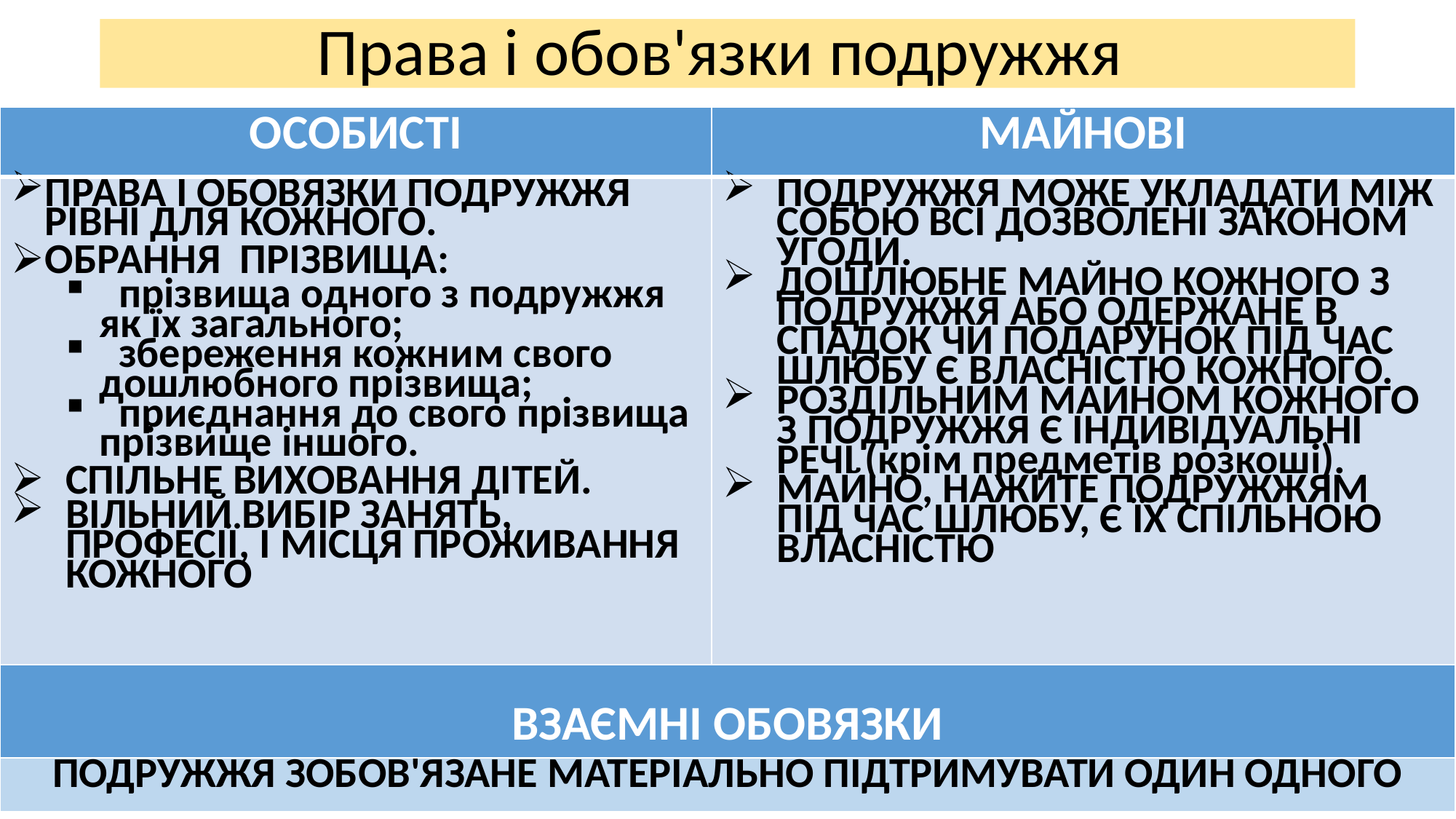

# Права і обов'язки подружжя
| ОСОБИСТІ | МАЙНОВІ |
| --- | --- |
| ПРАВА І ОБОВЯЗКИ ПОДРУЖЖЯ РІВНІ ДЛЯ КОЖНОГО. ОБРАННЯ ПРІЗВИЩА: прізвища одного з подружжя як їх загального; збереження кожним свого дошлюбного прізвища; приєднання до свого прізвища прізвище іншого. СПІЛЬНЕ ВИХОВАННЯ ДІТЕЙ. ВІЛЬНИЙ ВИБІР ЗАНЯТЬ, ПРОФЕСІЇ, І МІСЦЯ ПРОЖИВАННЯ КОЖНОГО | ПОДРУЖЖЯ МОЖЕ УКЛАДАТИ МІЖ СОБОЮ ВСІ ДОЗВОЛЕНІ ЗАКОНОМ УГОДИ. ДОШЛЮБНЕ МАЙНО КОЖНОГО З ПОДРУЖЖЯ АБО ОДЕРЖАНЕ В СПАДОК ЧИ ПОДАРУНОК ПІД ЧАС ШЛЮБУ Є ВЛАСНІСТЮ КОЖНОГО. РОЗДІЛЬНИМ МАЙНОМ КОЖНОГО З ПОДРУЖЖЯ Є ІНДИВІДУАЛЬНІ РЕЧІ (крім предметів розкоші). МАЙНО, НАЖИТЕ ПОДРУЖЖЯМ ПІД ЧАС ШЛЮБУ, Є ЇХ СПІЛЬНОЮ ВЛАСНІСТЮ |
| ВЗАЄМНІ ОБОВЯЗКИ |  |
| ПОДРУЖЖЯ ЗОБОВ'ЯЗАНЕ МАТЕРІАЛЬНО ПІДТРИМУВАТИ ОДИН ОДНОГО |  |